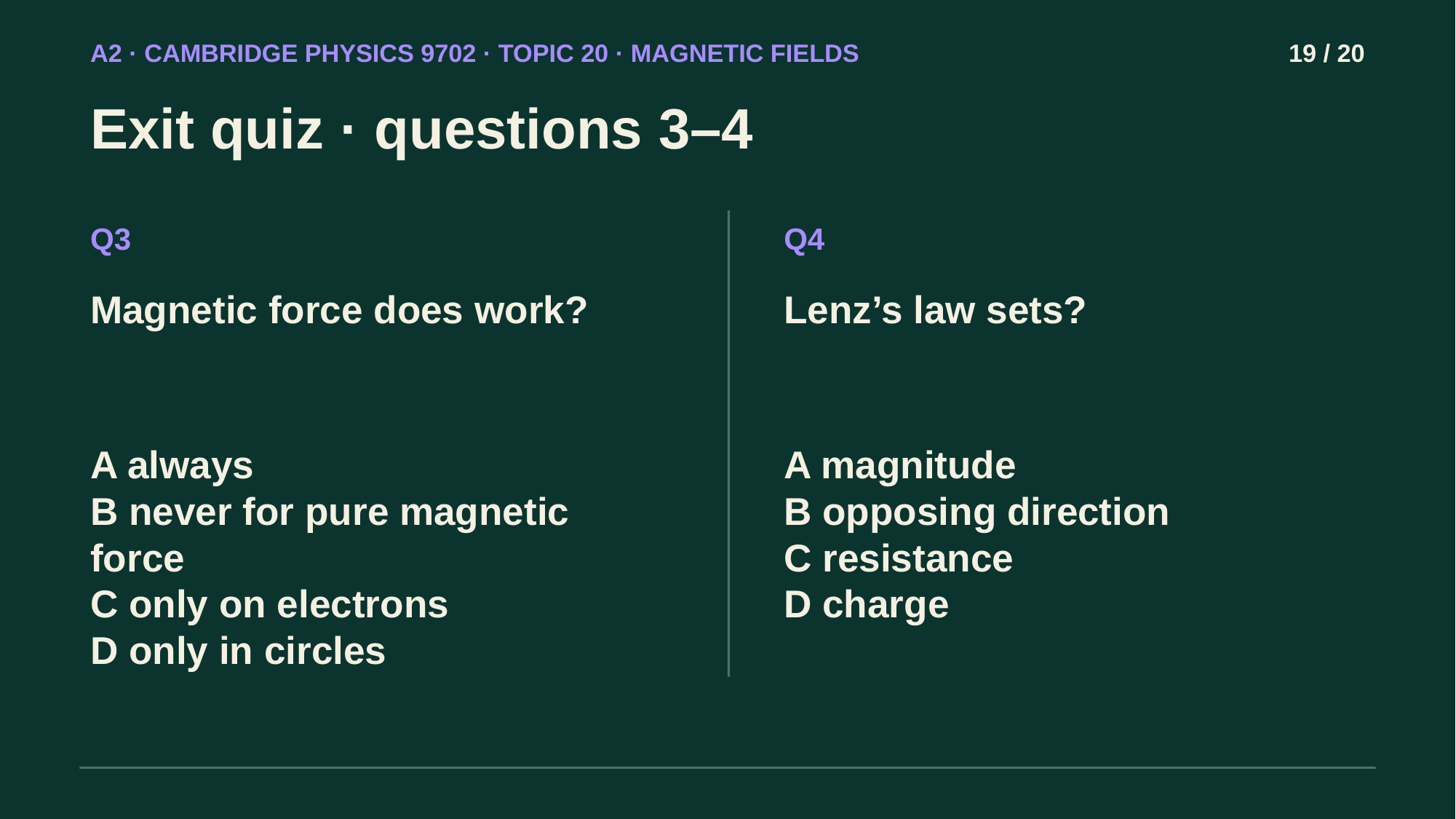

A2 · CAMBRIDGE PHYSICS 9702 · TOPIC 20 · MAGNETIC FIELDS
19 / 20
Exit quiz · questions 3–4

Q3
Q4
Magnetic force does work?
Lenz’s law sets?
A always
B never for pure magnetic force
C only on electrons
D only in circles
A magnitude
B opposing direction
C resistance
D charge